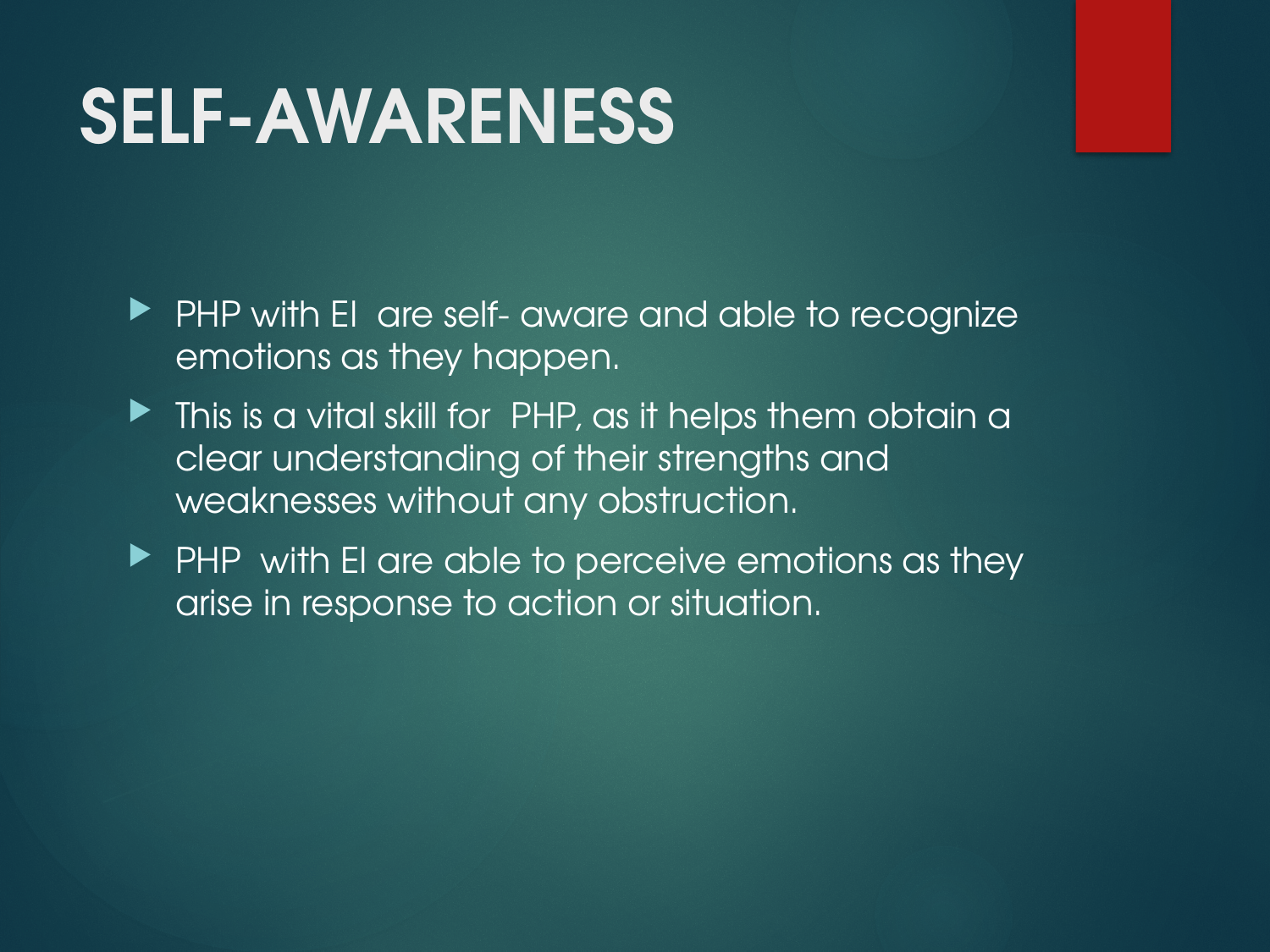

# SELF-AWARENESS
PHP with EI  are self- aware and able to recognize emotions as they happen.
This is a vital skill for  PHP, as it helps them obtain a clear understanding of their strengths and weaknesses without any obstruction.
PHP  with EI are able to perceive emotions as they arise in response to action or situation.